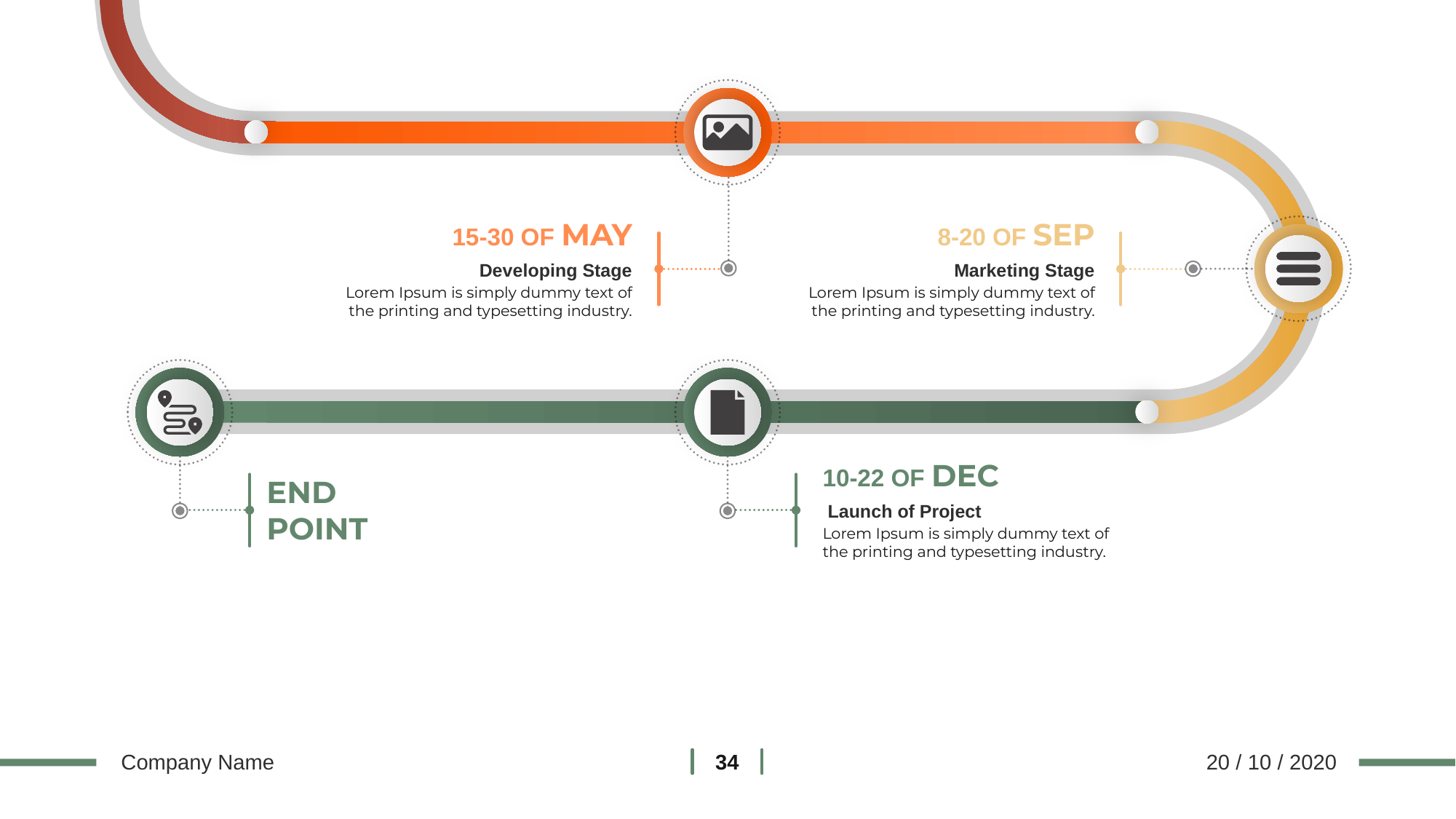

15-30 OF MAY
Developing Stage
Lorem Ipsum is simply dummy text of the printing and typesetting industry.
8-20 OF SEP
Marketing Stage
Lorem Ipsum is simply dummy text of the printing and typesetting industry.

10-22 OF DEC
 Launch of Project
Lorem Ipsum is simply dummy text of the printing and typesetting industry.
END
POINT
Company Name
20 / 10 / 2020